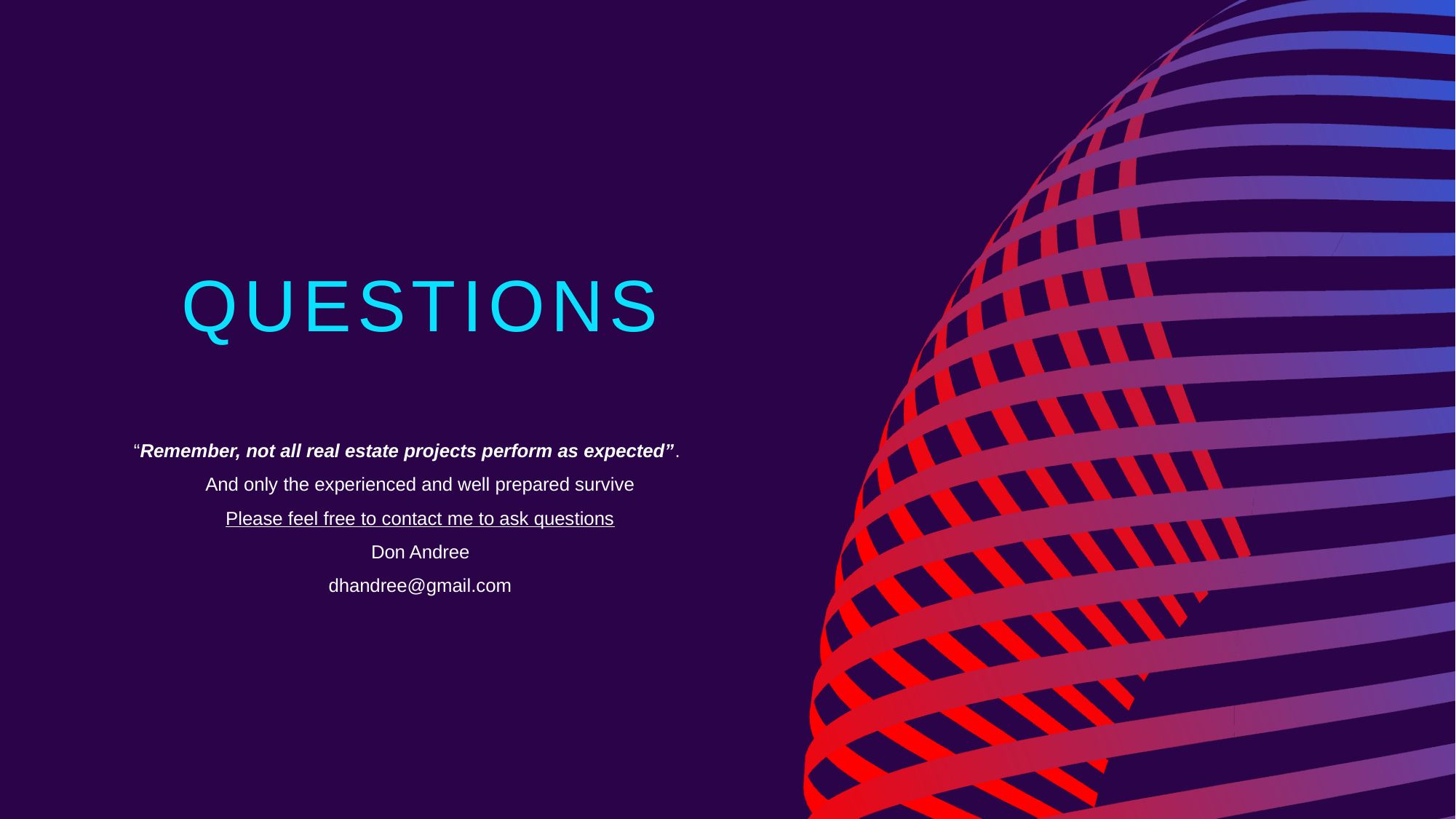

# questions
“Remember, not all real estate projects perform as expected”.
And only the experienced and well prepared survive
Please feel free to contact me to ask questions
Don Andree
dhandree@gmail.com